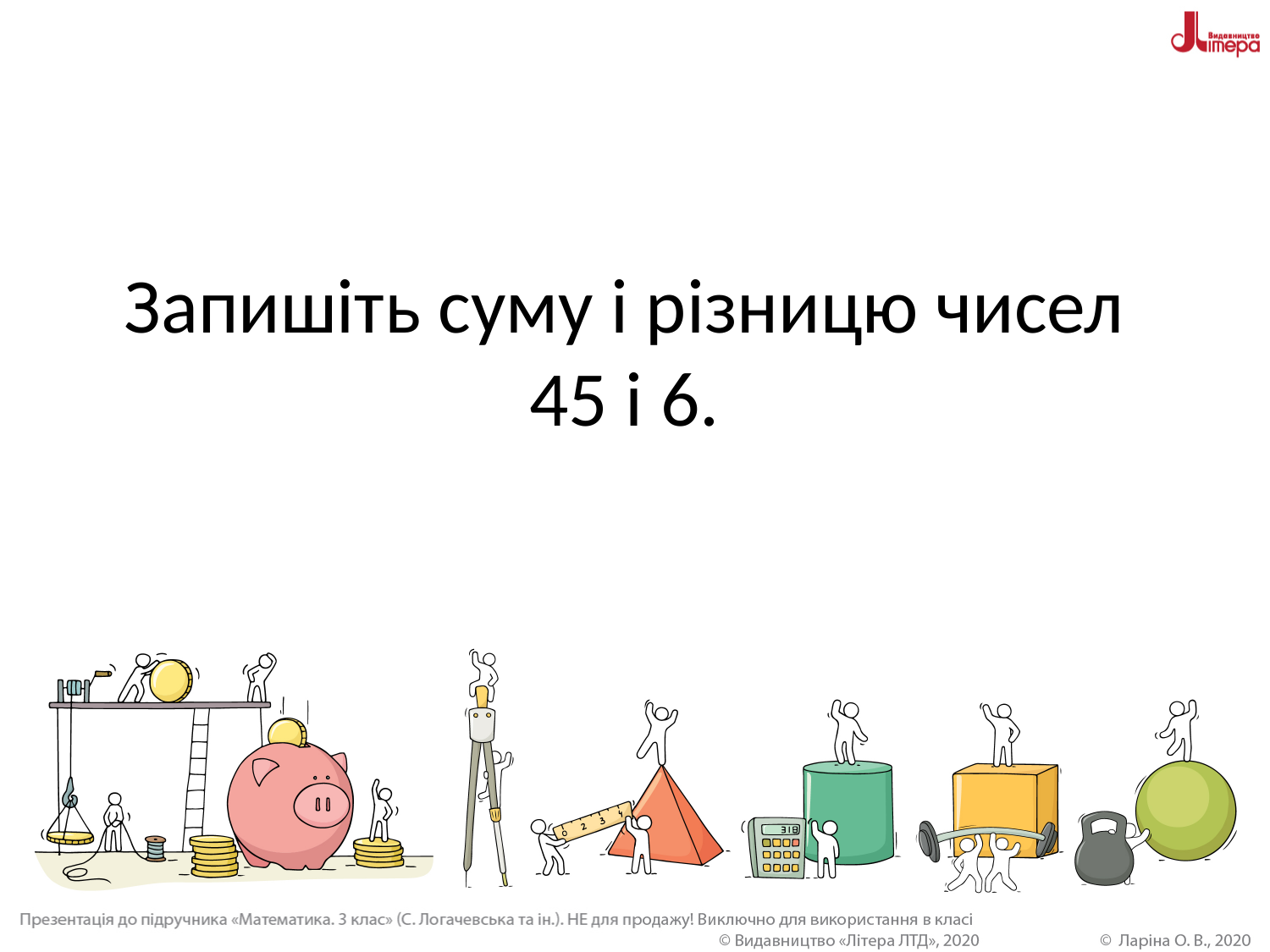

# Запишіть суму і різницю чисел 45 і 6.